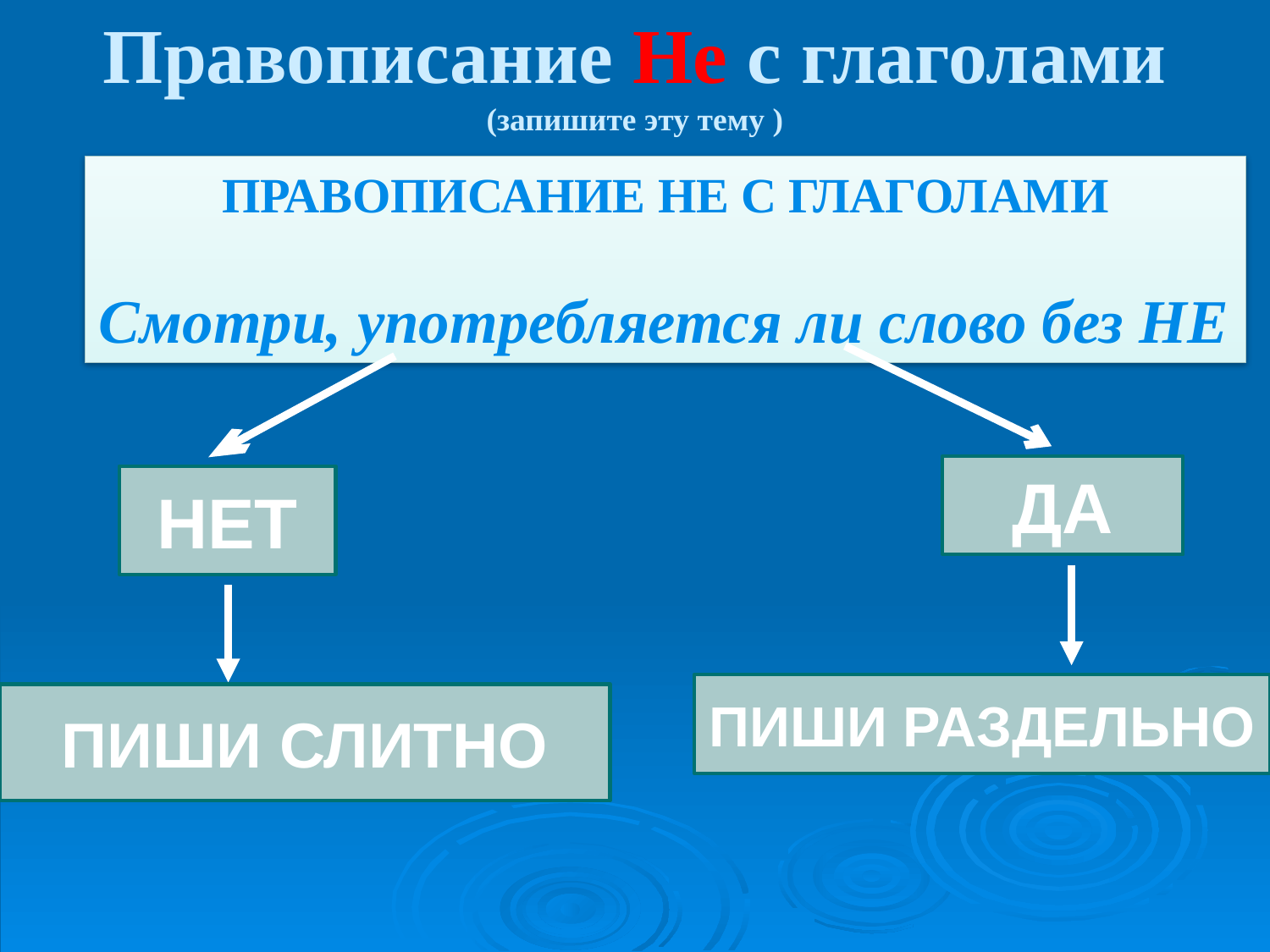

# Правописание Не с глаголами (запишите эту тему )
ПРАВОПИСАНИЕ НЕ С ГЛАГОЛАМИ

Смотри, употребляется ли слово без НЕ
ДА
НЕТ
ПИШИ РАЗДЕЛЬНО
ПИШИ СЛИТНО